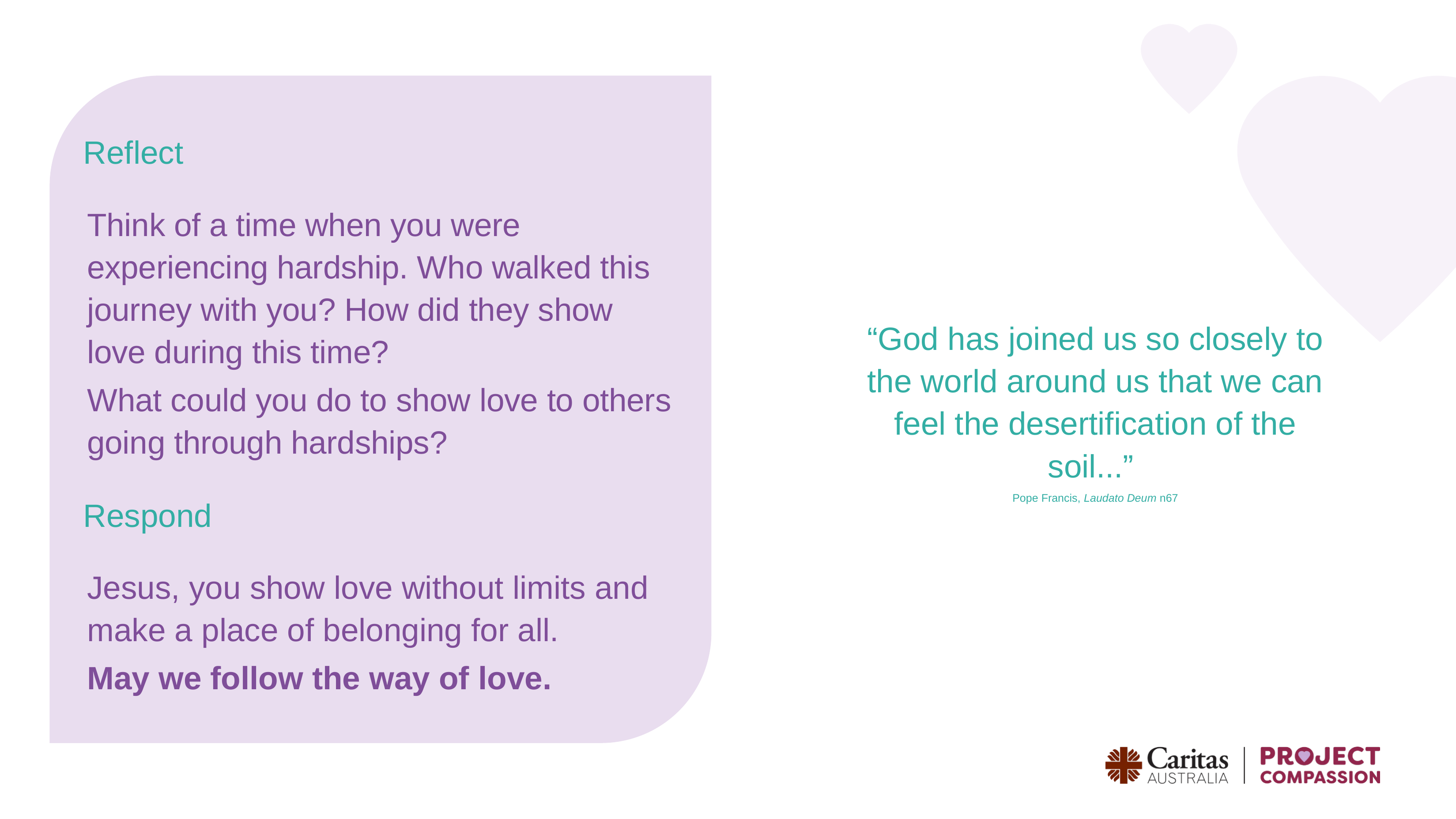

Reflect
Think of a time when you were experiencing hardship. Who walked this journey with you? How did they show love during this time?
What could you do to show love to others going through hardships?
“God has joined us so closely to the world around us that we can feel the desertification of the soil...”
Pope Francis, Laudato Deum n67
Respond
Jesus, you show love without limits and make a place of belonging for all.
May we follow the way of love.